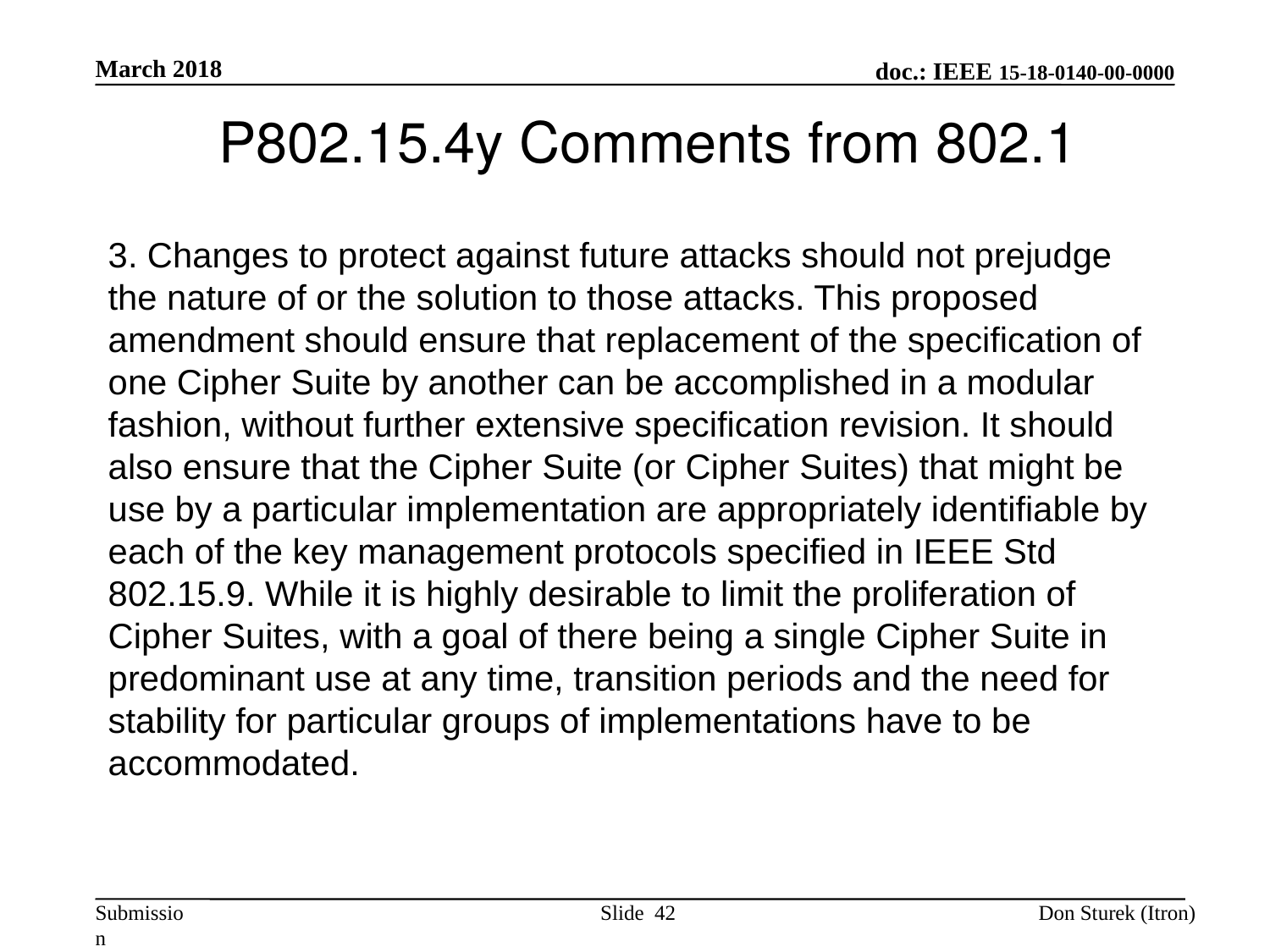

March 2018
# P802.15.4y Comments from 802.1
3. Changes to protect against future attacks should not prejudge the nature of or the solution to those attacks. This proposed amendment should ensure that replacement of the specification of one Cipher Suite by another can be accomplished in a modular fashion, without further extensive specification revision. It should also ensure that the Cipher Suite (or Cipher Suites) that might be use by a particular implementation are appropriately identifiable by each of the key management protocols specified in IEEE Std 802.15.9. While it is highly desirable to limit the proliferation of Cipher Suites, with a goal of there being a single Cipher Suite in predominant use at any time, transition periods and the need for stability for particular groups of implementations have to be accommodated.
Slide  42
Don Sturek (Itron)